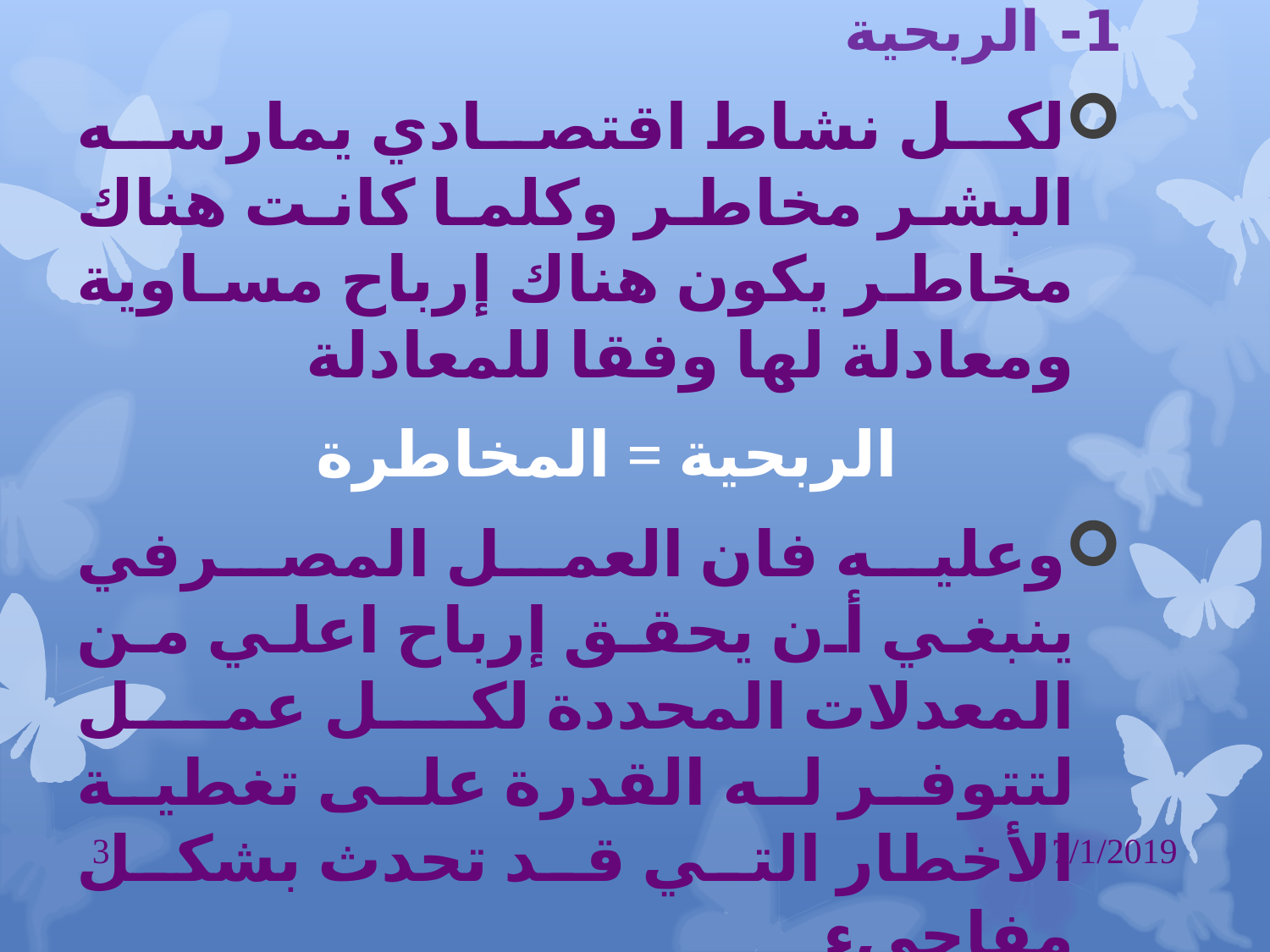

1- الربحية
لكل نشاط اقتصادي يمارسه البشر مخاطر وكلما كانت هناك مخاطر يكون هناك إرباح مساوية ومعادلة لها وفقا للمعادلة
الربحية = المخاطرة
وعليه فان العمل المصرفي ينبغي أن يحقق إرباح اعلي من المعدلات المحددة لكل عمل لتتوفر له القدرة على تغطية الأخطار التي قد تحدث بشكل مفاجيء

3
7/1/2019